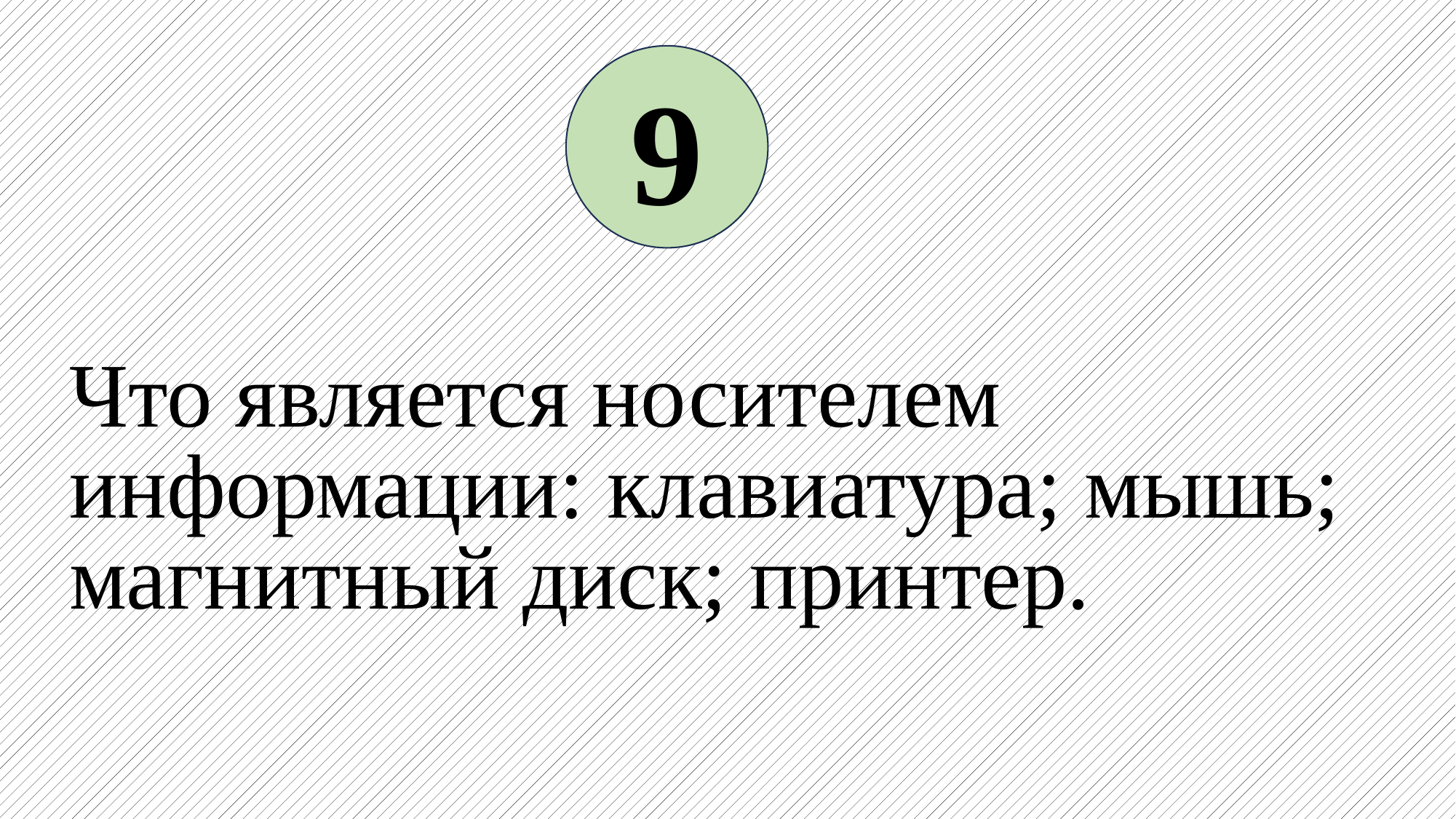

9
Что является носителем информации: клавиатура; мышь; магнитный диск; принтер.